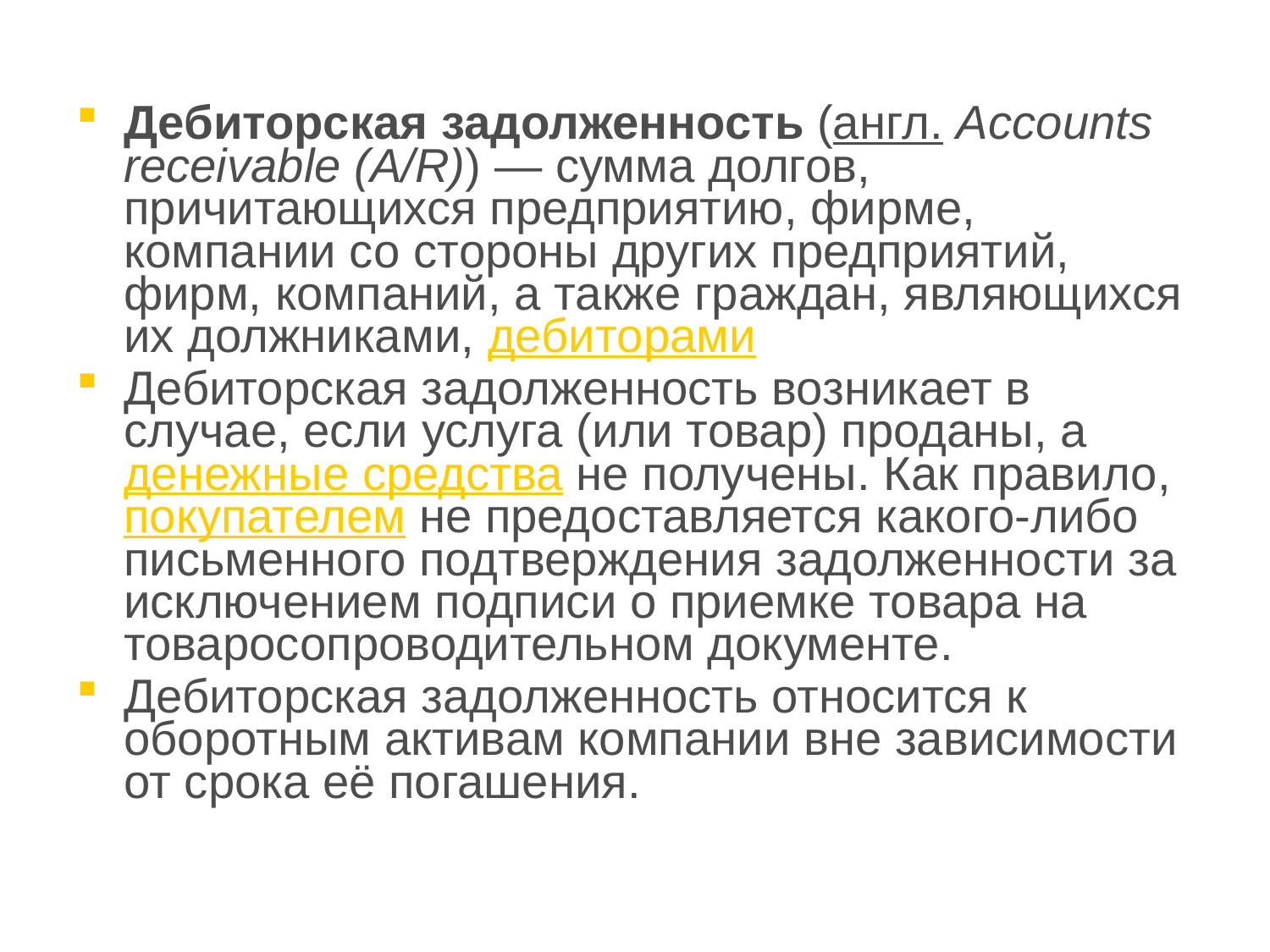

Дебиторская задолженность (англ. Accounts receivable (A/R)) — сумма долгов, причитающихся предприятию, фирме, компании со стороны других предприятий, фирм, компаний, а также граждан, являющихся их должниками, дебиторами
Дебиторская задолженность возникает в случае, если услуга (или товар) проданы, а денежные средства не получены. Как правило, покупателем не предоставляется какого-либо письменного подтверждения задолженности за исключением подписи о приемке товара на товаросопроводительном документе.
Дебиторская задолженность относится к оборотным активам компании вне зависимости от срока её погашения.